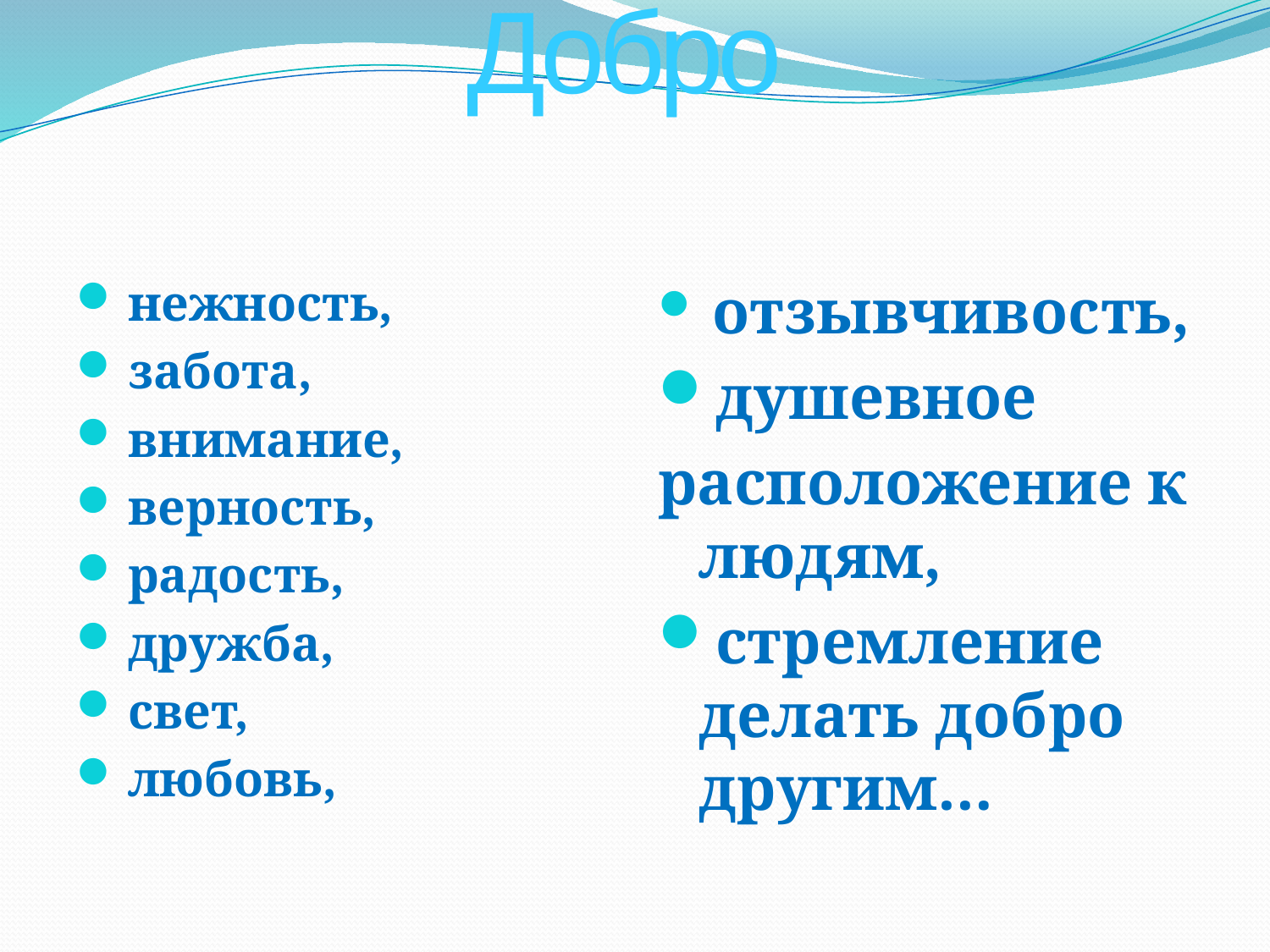

# Добро
 нежность,
 забота,
 внимание,
 верность,
 радость,
 дружба,
 свет,
 любовь,

 отзывчивость,
душевное
расположение к людям,
стремление делать добро другим…